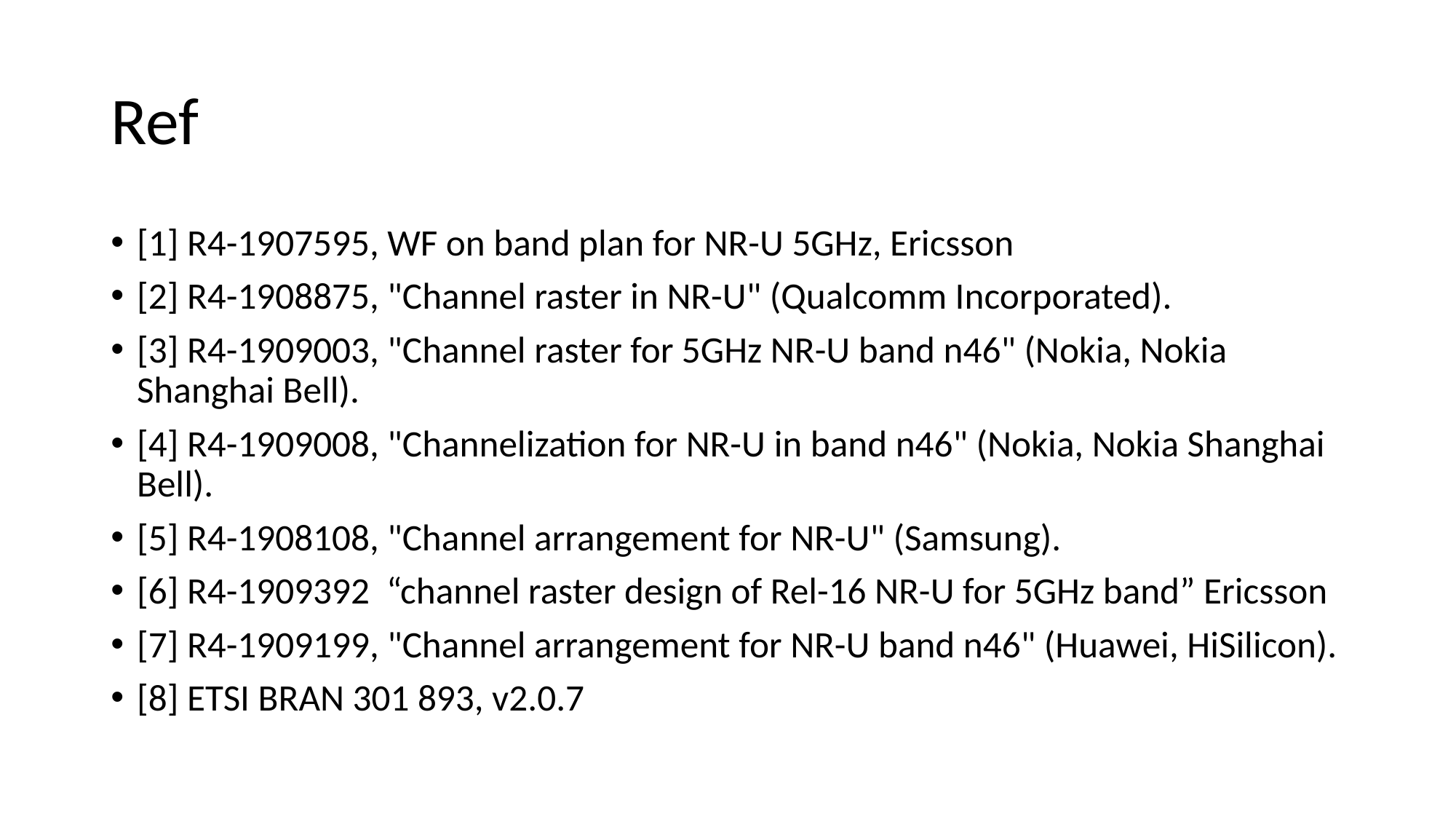

# Ref
[1] R4-1907595, WF on band plan for NR-U 5GHz, Ericsson
[2] R4-1908875, "Channel raster in NR-U" (Qualcomm Incorporated).
[3] R4-1909003, "Channel raster for 5GHz NR-U band n46" (Nokia, Nokia Shanghai Bell).
[4] R4-1909008, "Channelization for NR-U in band n46" (Nokia, Nokia Shanghai Bell).
[5] R4-1908108, "Channel arrangement for NR-U" (Samsung).
[6] R4-1909392  “channel raster design of Rel-16 NR-U for 5GHz band” Ericsson
[7] R4-1909199, "Channel arrangement for NR-U band n46" (Huawei, HiSilicon).
[8] ETSI BRAN 301 893, v2.0.7